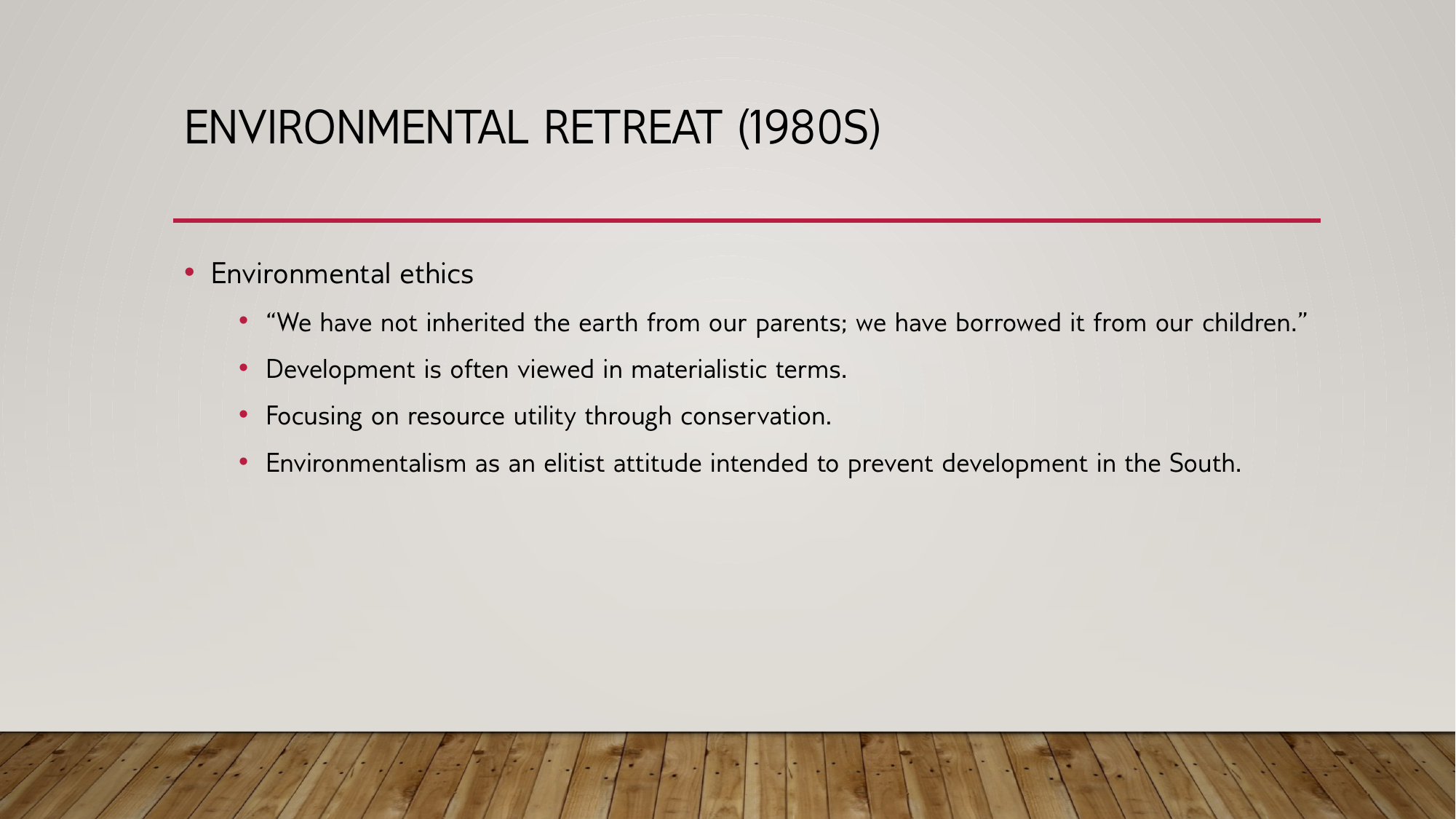

# Environmental Retreat (1980s)
Environmental ethics
“We have not inherited the earth from our parents; we have borrowed it from our children.”
Development is often viewed in materialistic terms.
Focusing on resource utility through conservation.
Environmentalism as an elitist attitude intended to prevent development in the South.